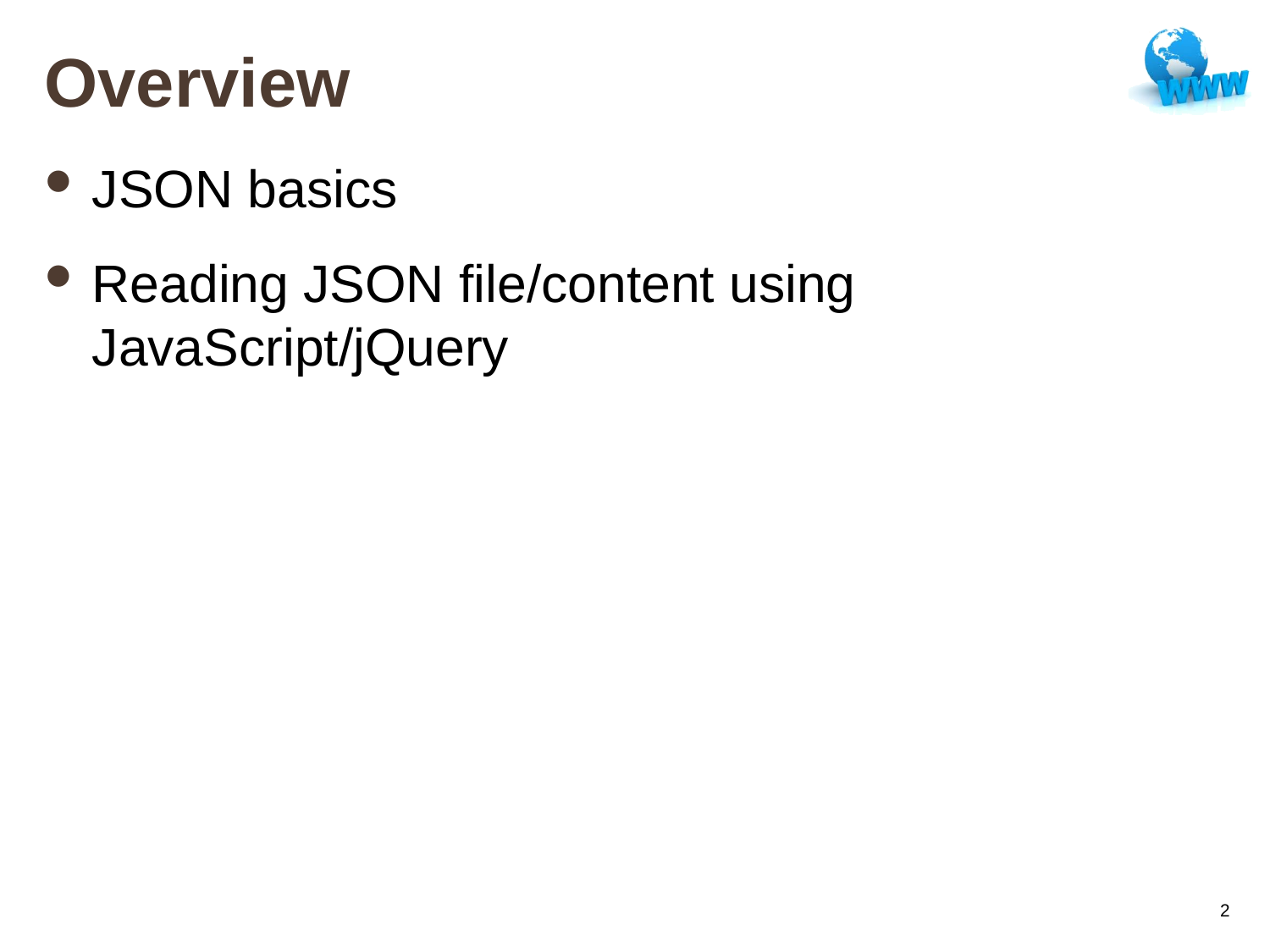

# Overview
JSON basics
Reading JSON file/content using JavaScript/jQuery
2